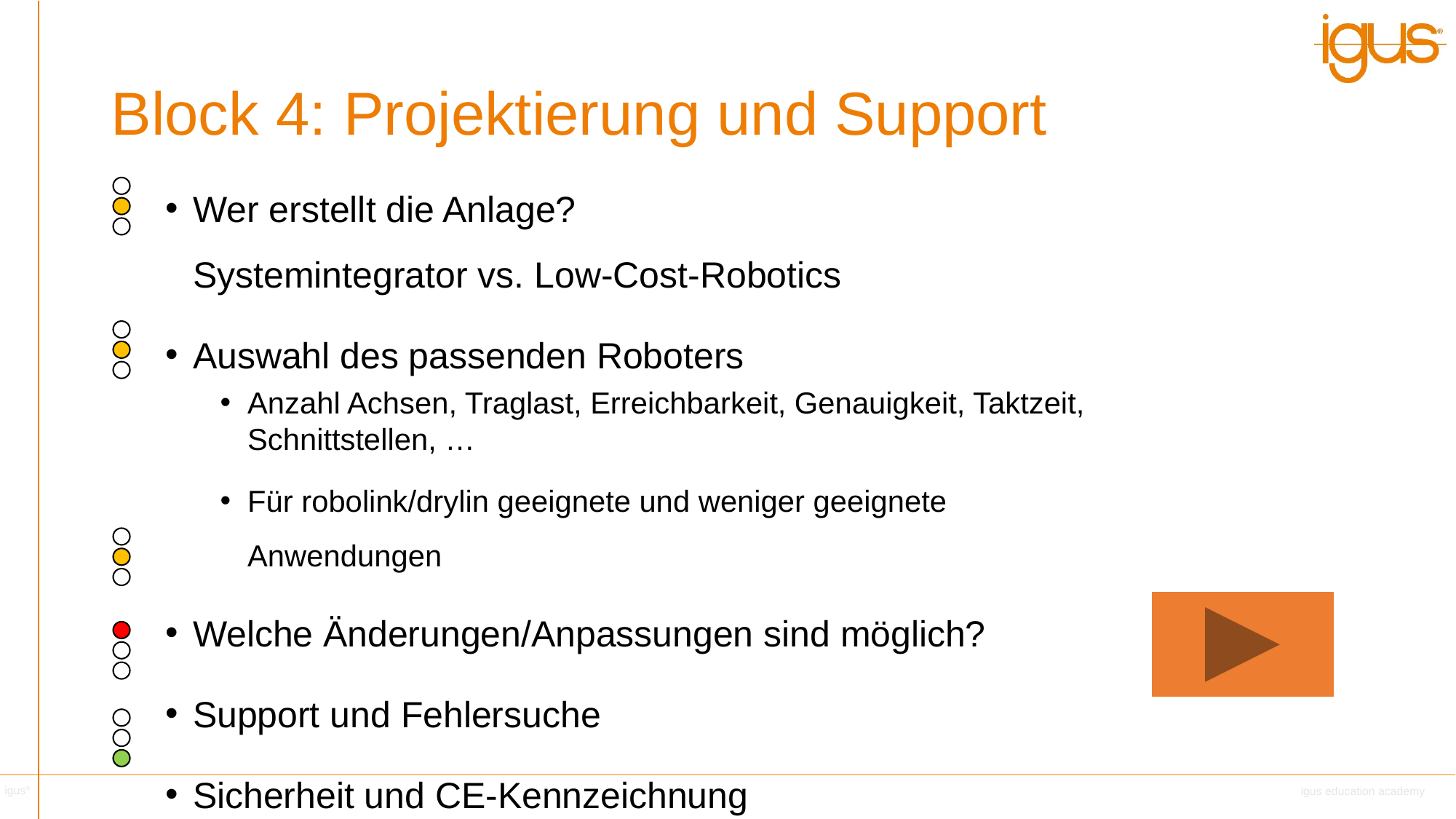

Block 4: Projektierung und Support
Wer erstellt die Anlage?
Systemintegrator vs. Low-Cost-Robotics
Auswahl des passenden Roboters
Anzahl Achsen, Traglast, Erreichbarkeit, Genauigkeit, Taktzeit, Schnittstellen, …
Für robolink/drylin geeignete und weniger geeignete Anwendungen
Welche Änderungen/Anpassungen sind möglich?
Support und Fehlersuche
Sicherheit und CE-Kennzeichnung